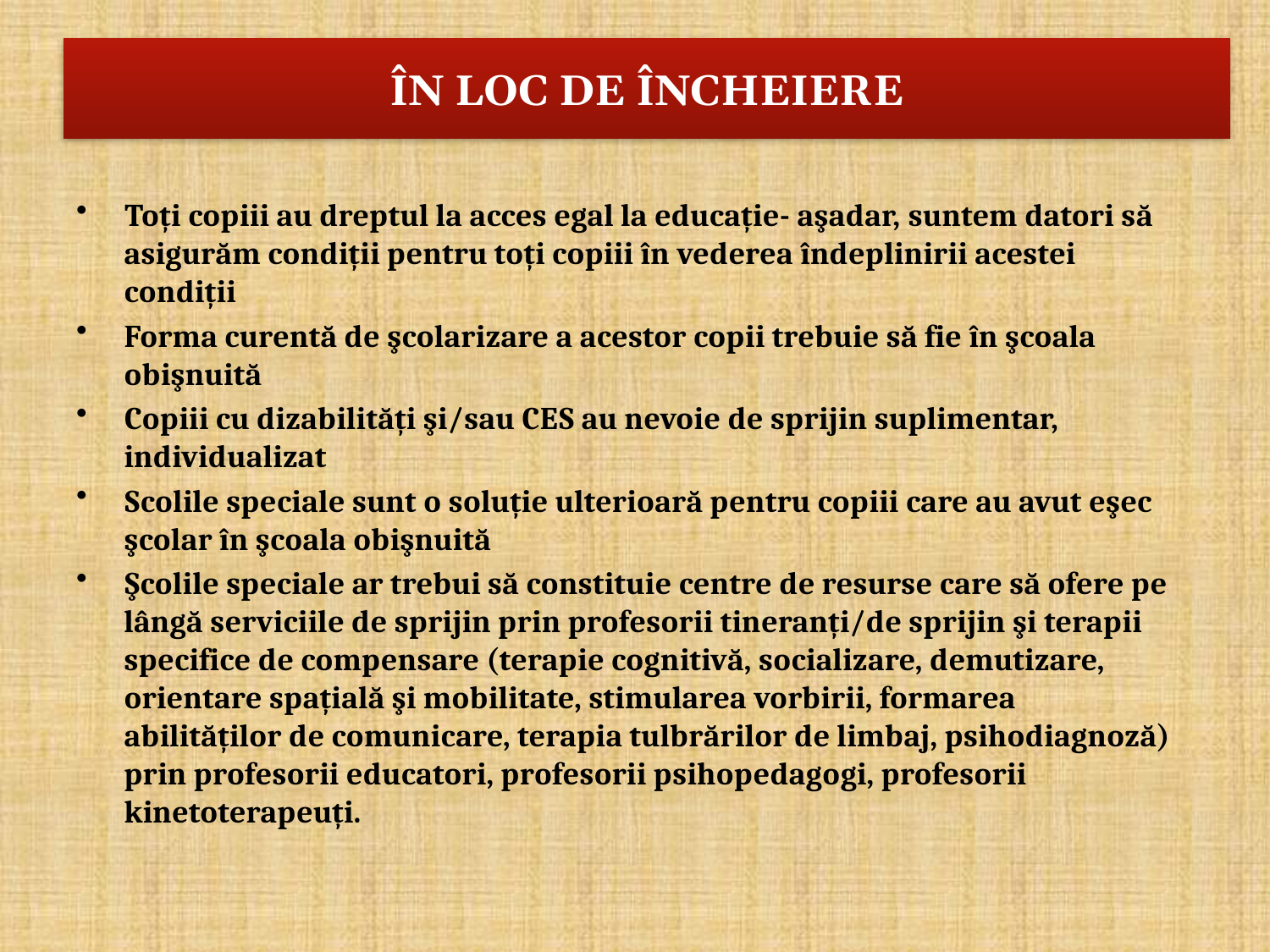

# ÎN LOC DE ÎNCHEIERE
Toţi copiii au dreptul la acces egal la educaţie- aşadar, suntem datori să asigurăm condiţii pentru toţi copiii în vederea îndeplinirii acestei condiţii
Forma curentă de şcolarizare a acestor copii trebuie să fie în şcoala obişnuită
Copiii cu dizabilităţi şi/sau CES au nevoie de sprijin suplimentar, individualizat
Scolile speciale sunt o soluţie ulterioară pentru copiii care au avut eşec şcolar în şcoala obişnuită
Şcolile speciale ar trebui să constituie centre de resurse care să ofere pe lângă serviciile de sprijin prin profesorii tineranţi/de sprijin şi terapii specifice de compensare (terapie cognitivă, socializare, demutizare, orientare spaţială şi mobilitate, stimularea vorbirii, formarea abilităţilor de comunicare, terapia tulbrărilor de limbaj, psihodiagnoză) prin profesorii educatori, profesorii psihopedagogi, profesorii kinetoterapeuţi.